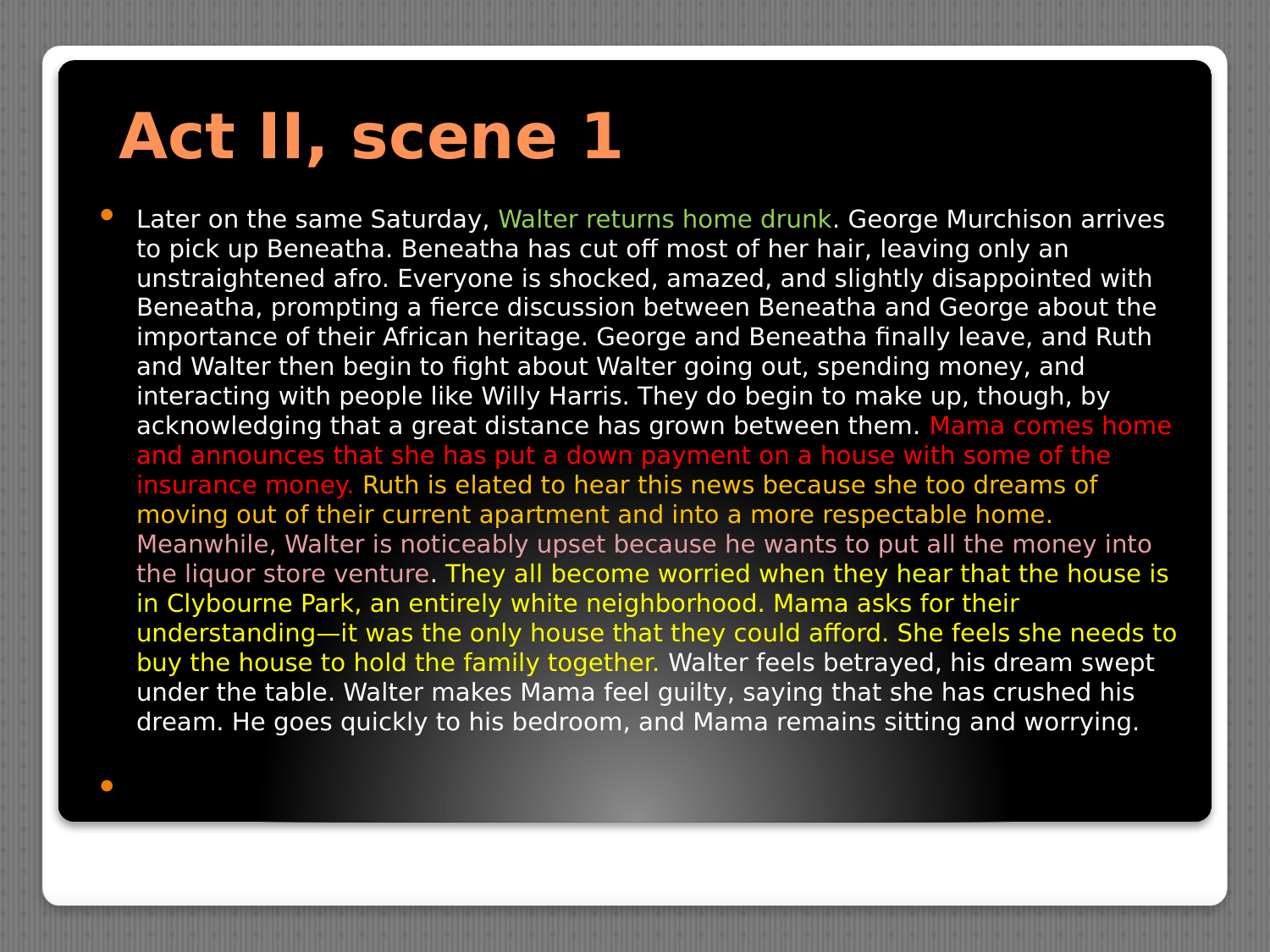

# Act II, scene 1
Later on the same Saturday, Walter returns home drunk. George Murchison arrives to pick up Beneatha. Beneatha has cut off most of her hair, leaving only an unstraightened afro. Everyone is shocked, amazed, and slightly disappointed with Beneatha, prompting a fierce discussion between Beneatha and George about the importance of their African heritage. George and Beneatha finally leave, and Ruth and Walter then begin to fight about Walter going out, spending money, and interacting with people like Willy Harris. They do begin to make up, though, by acknowledging that a great distance has grown between them. Mama comes home and announces that she has put a down payment on a house with some of the insurance money. Ruth is elated to hear this news because she too dreams of moving out of their current apartment and into a more respectable home. Meanwhile, Walter is noticeably upset because he wants to put all the money into the liquor store venture. They all become worried when they hear that the house is in Clybourne Park, an entirely white neighborhood. Mama asks for their understanding—it was the only house that they could afford. She feels she needs to buy the house to hold the family together. Walter feels betrayed, his dream swept under the table. Walter makes Mama feel guilty, saying that she has crushed his dream. He goes quickly to his bedroom, and Mama remains sitting and worrying.